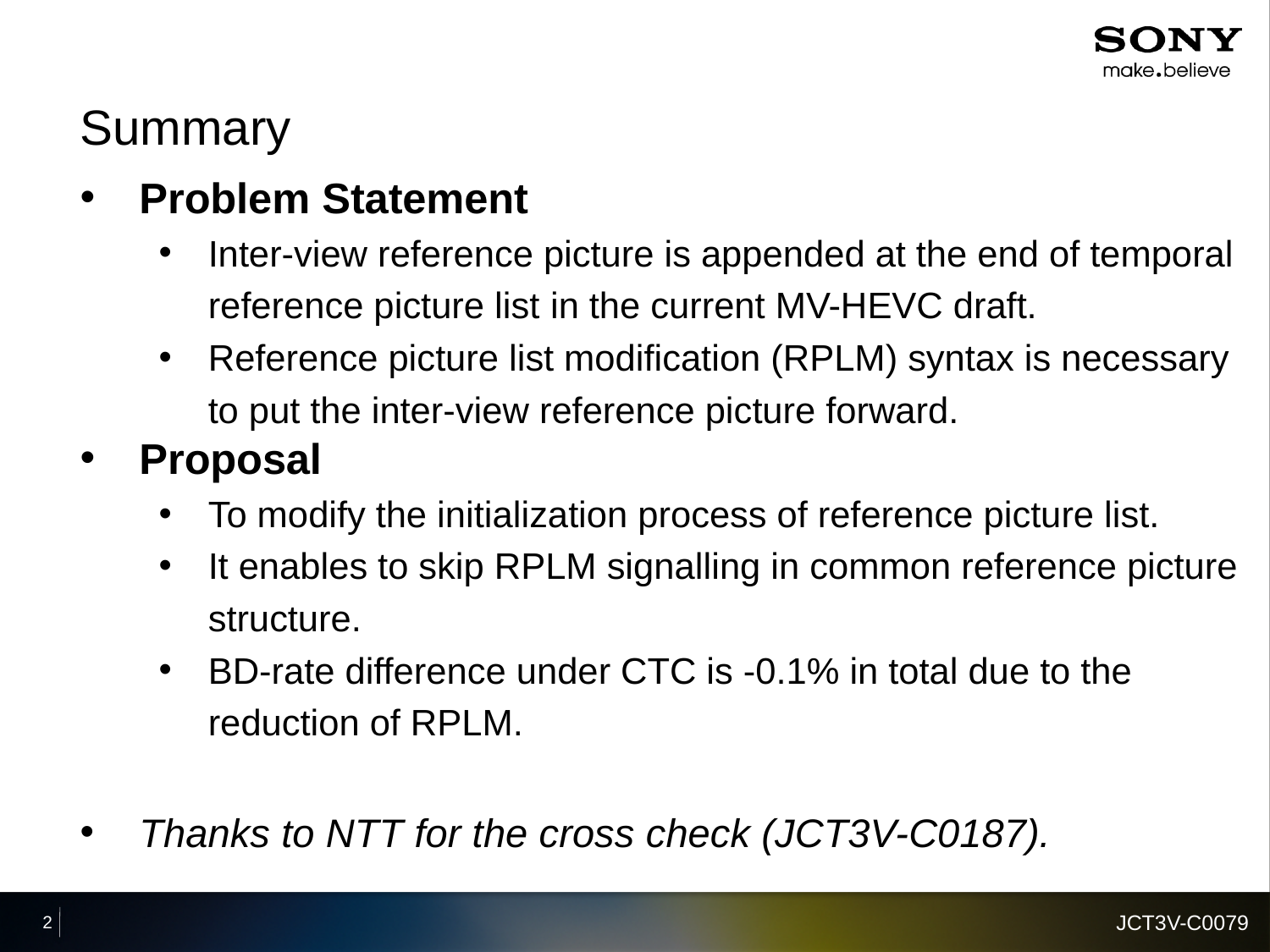

# Summary
Problem Statement
Inter-view reference picture is appended at the end of temporal reference picture list in the current MV-HEVC draft.
Reference picture list modification (RPLM) syntax is necessary to put the inter-view reference picture forward.
Proposal
To modify the initialization process of reference picture list.
It enables to skip RPLM signalling in common reference picture structure.
BD-rate difference under CTC is -0.1% in total due to the reduction of RPLM.

Thanks to NTT for the cross check (JCT3V-C0187).
JCT3V-C0079
2